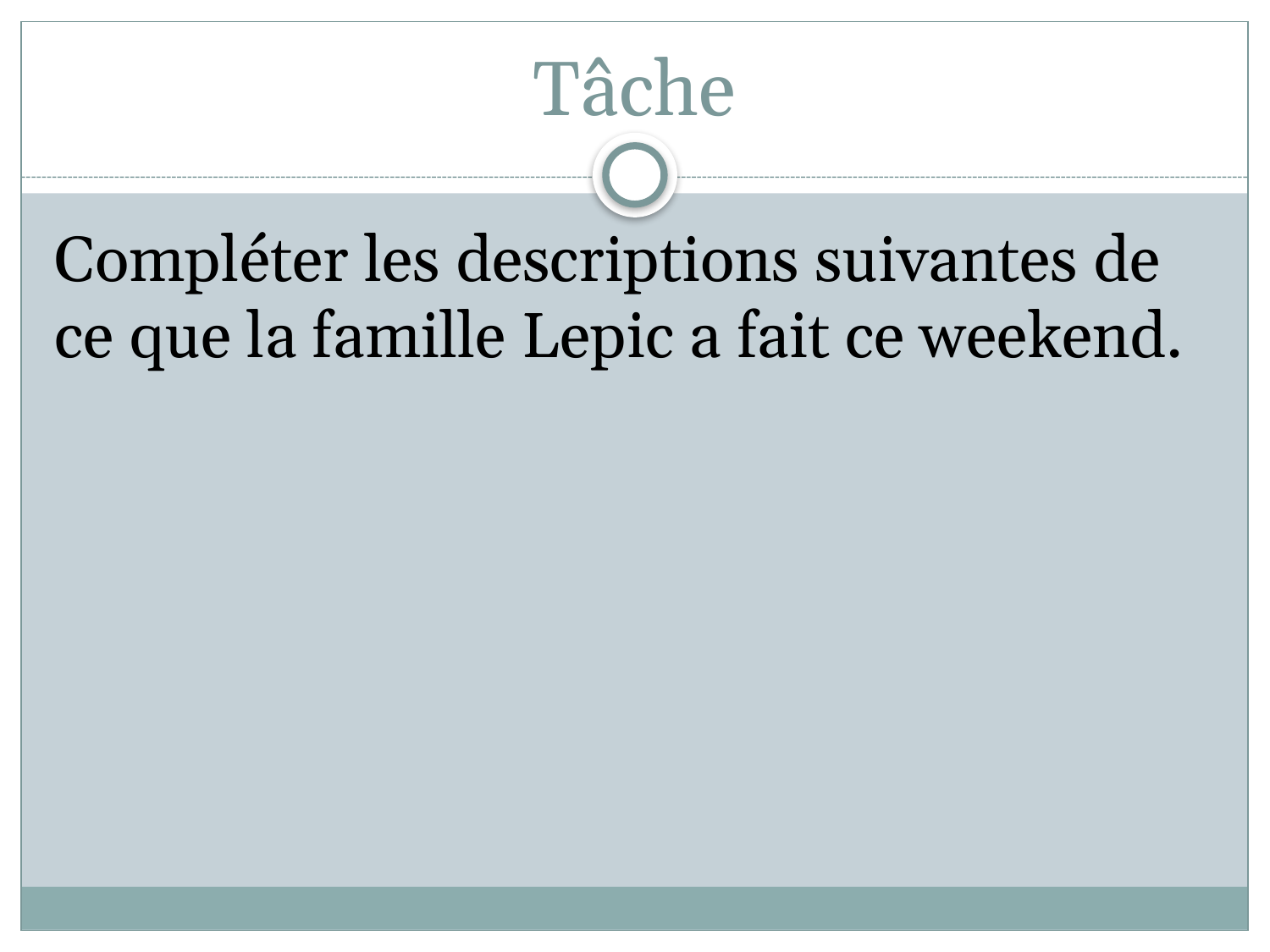

# Tâche
Compléter les descriptions suivantes de ce que la famille Lepic a fait ce weekend.